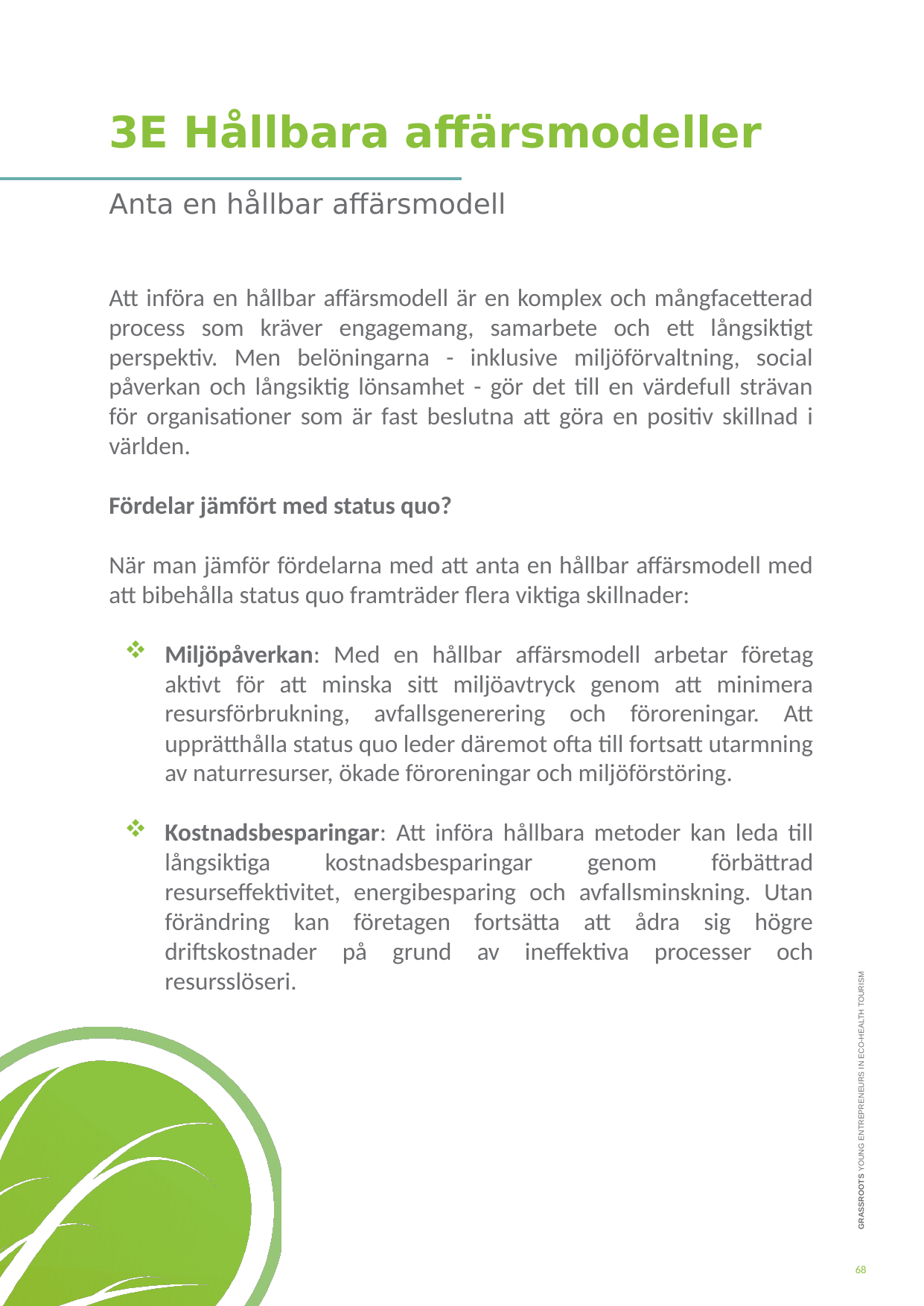

3E Hållbara affärsmodeller
Anta en hållbar affärsmodell
Att införa en hållbar affärsmodell är en komplex och mångfacetterad process som kräver engagemang, samarbete och ett långsiktigt perspektiv. Men belöningarna - inklusive miljöförvaltning, social påverkan och långsiktig lönsamhet - gör det till en värdefull strävan för organisationer som är fast beslutna att göra en positiv skillnad i världen.
Fördelar jämfört med status quo?

När man jämför fördelarna med att anta en hållbar affärsmodell med att bibehålla status quo framträder flera viktiga skillnader:

Miljöpåverkan: Med en hållbar affärsmodell arbetar företag aktivt för att minska sitt miljöavtryck genom att minimera resursförbrukning, avfallsgenerering och föroreningar. Att upprätthålla status quo leder däremot ofta till fortsatt utarmning av naturresurser, ökade föroreningar och miljöförstöring.

Kostnadsbesparingar: Att införa hållbara metoder kan leda till långsiktiga kostnadsbesparingar genom förbättrad resurseffektivitet, energibesparing och avfallsminskning. Utan förändring kan företagen fortsätta att ådra sig högre driftskostnader på grund av ineffektiva processer och resursslöseri.

68